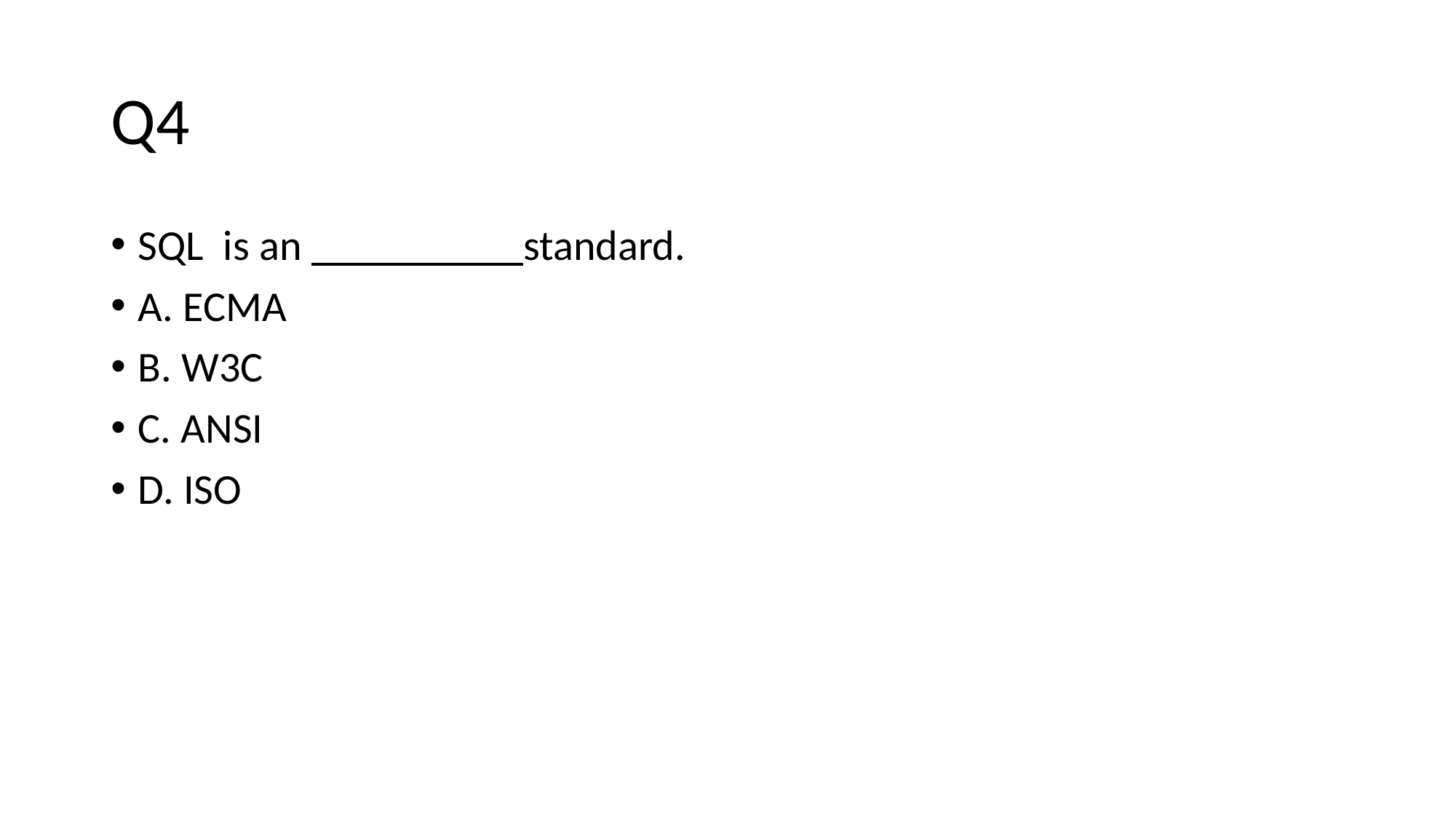

# Q4
SQL  is an                       standard.
A. ECMA
B. W3C
C. ANSI
D. ISO